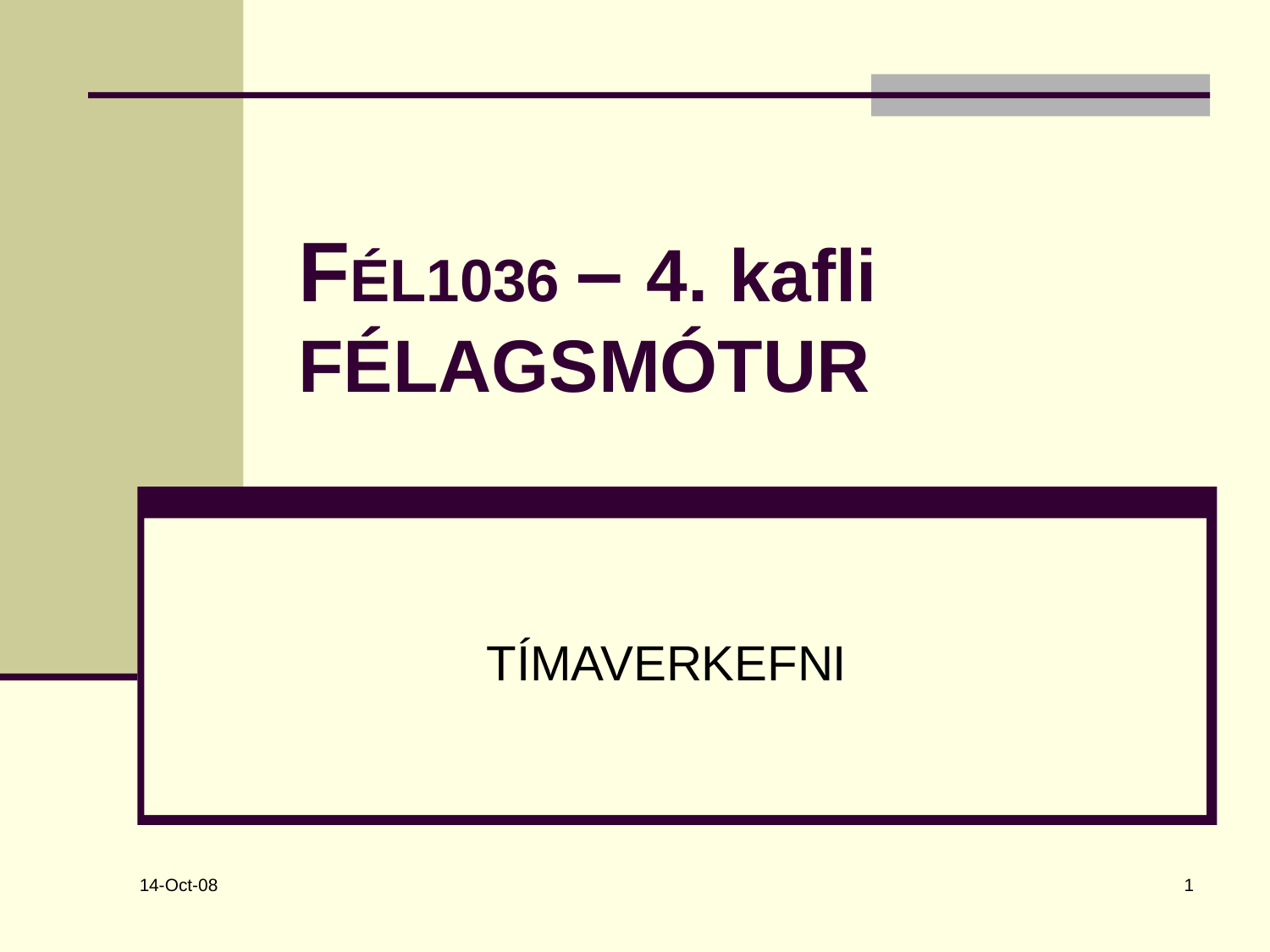

# FÉL1036 – 4. kafli FÉLAGSMÓTUR
TÍMAVERKEFNI
1
14-Oct-08